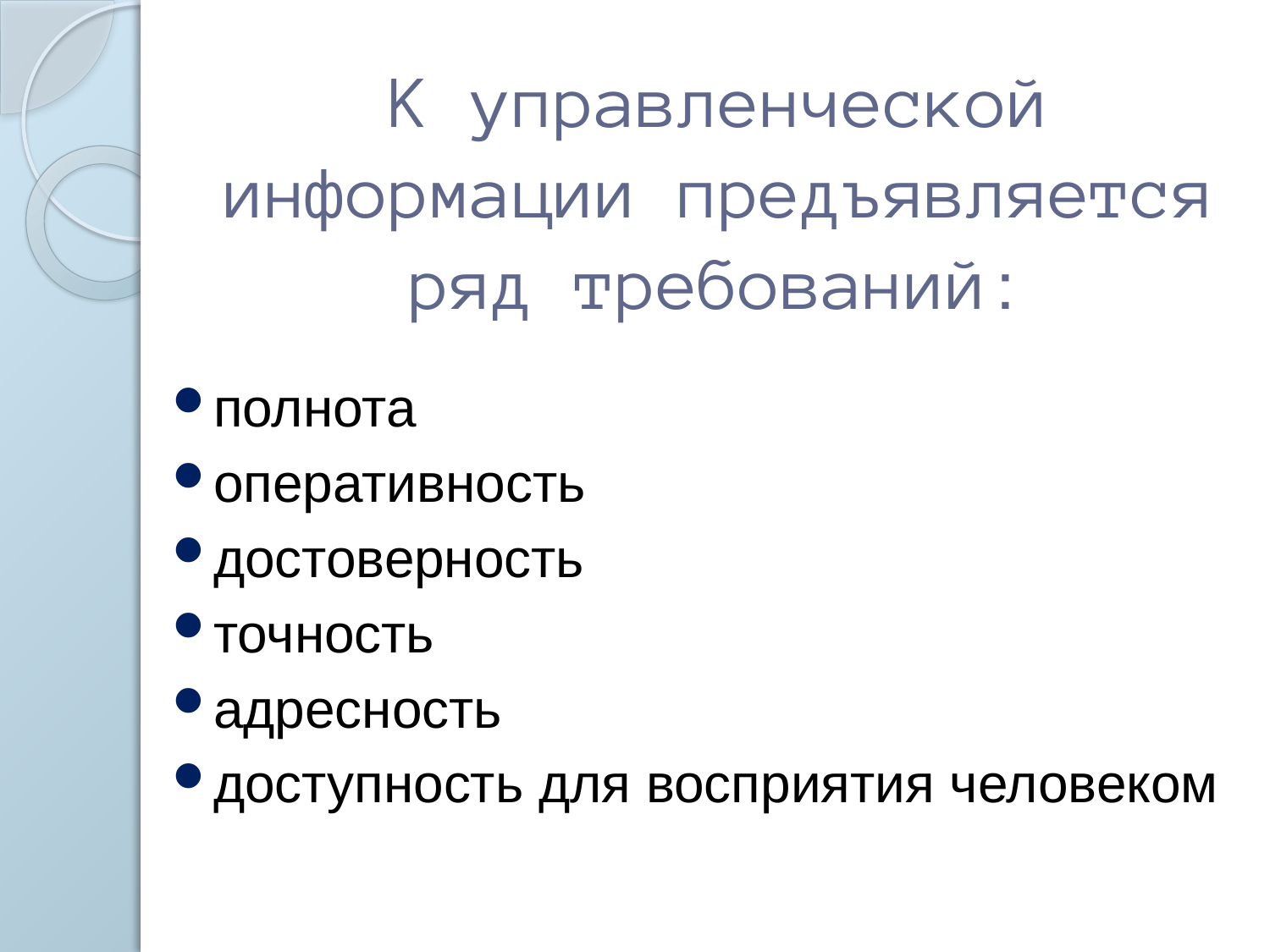

# К управленческой информации предъявляется ряд требований:
полнота
оперативность
достоверность
точность
адресность
доступность для восприятия человеком